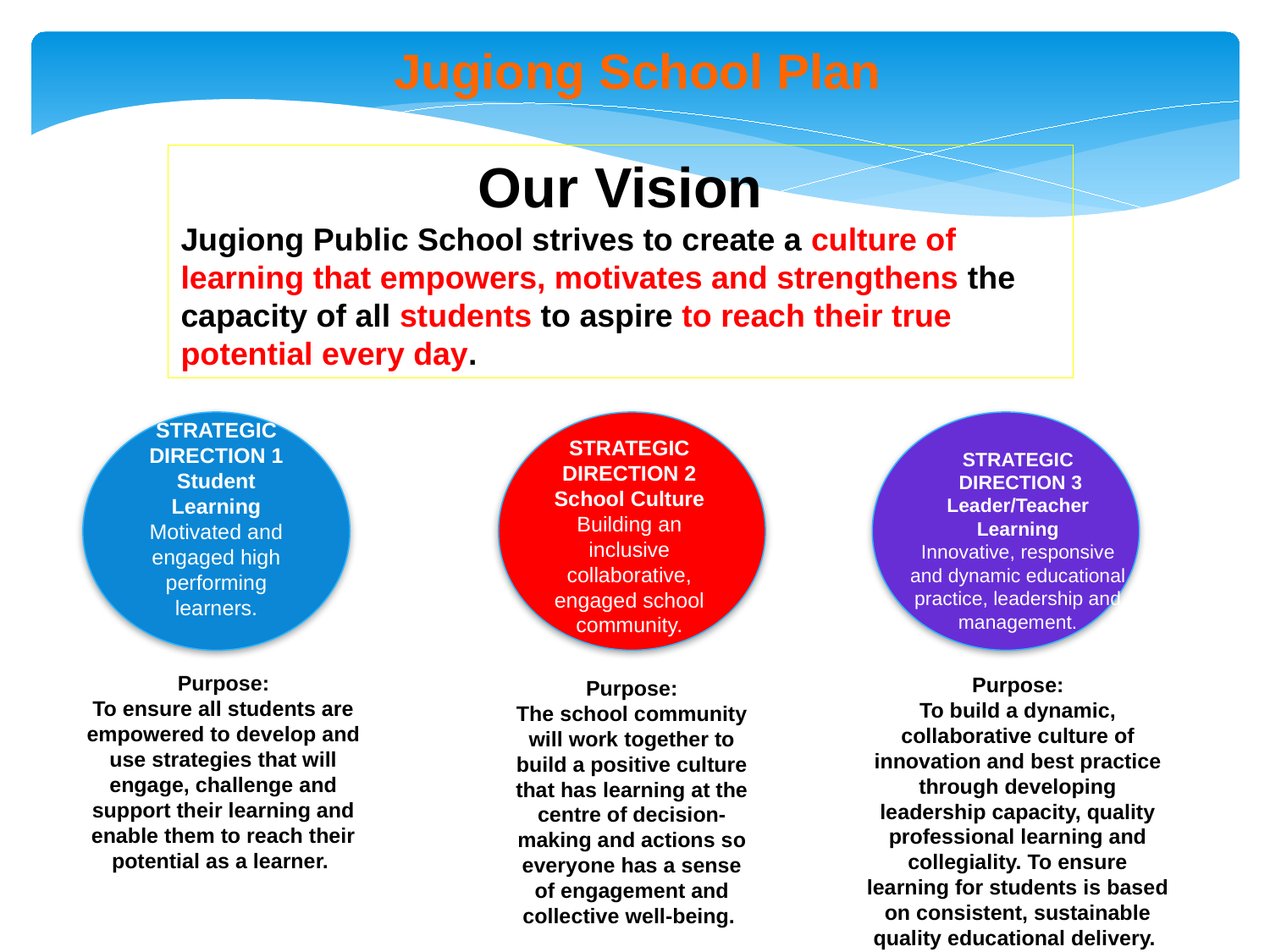

Jugiong School Plan
Our Vision
Jugiong Public School strives to create a culture of learning that empowers, motivates and strengthens the capacity of all students to aspire to reach their true potential every day.

STRATEGIC DIRECTION 1
Student Learning
Motivated and engaged high performing learners.

STRATEGIC DIRECTION 2
School Culture
Building an inclusive collaborative, engaged school community.
STRATEGIC
 DIRECTION 3
Leader/Teacher Learning
Innovative, responsive and dynamic educational practice, leadership and management.
Purpose:
To ensure all students are empowered to develop and use strategies that will engage, challenge and support their learning and enable them to reach their potential as a learner.
Purpose:
To build a dynamic, collaborative culture of innovation and best practice through developing leadership capacity, quality professional learning and collegiality. To ensure learning for students is based on consistent, sustainable quality educational delivery.
Purpose:
The school community will work together to build a positive culture that has learning at the centre of decision-making and actions so everyone has a sense of engagement and collective well-being.